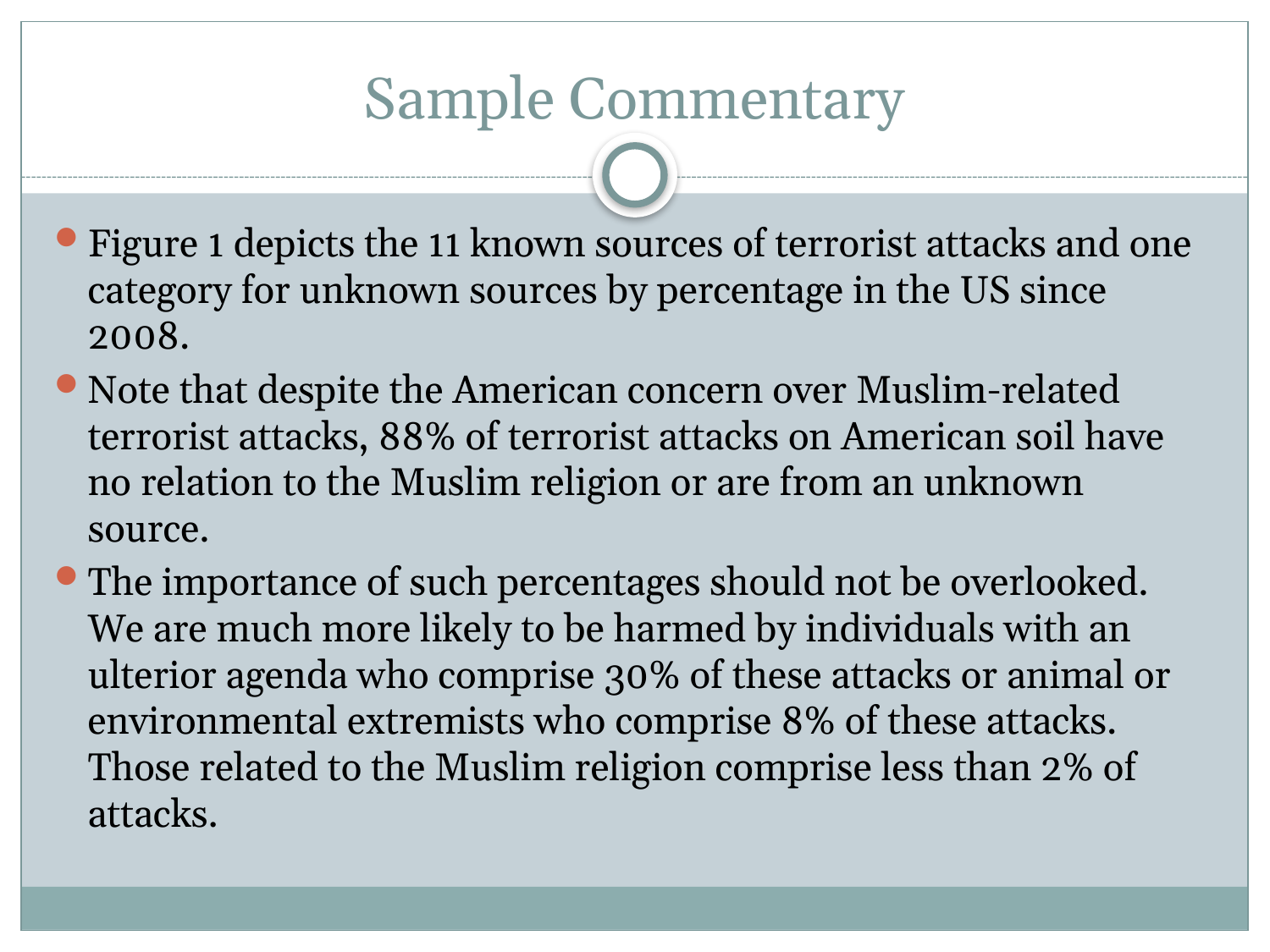

# Sample Commentary
Figure 1 depicts the 11 known sources of terrorist attacks and one category for unknown sources by percentage in the US since 2008.
Note that despite the American concern over Muslim-related terrorist attacks, 88% of terrorist attacks on American soil have no relation to the Muslim religion or are from an unknown source.
The importance of such percentages should not be overlooked. We are much more likely to be harmed by individuals with an ulterior agenda who comprise 30% of these attacks or animal or environmental extremists who comprise 8% of these attacks. Those related to the Muslim religion comprise less than 2% of attacks.